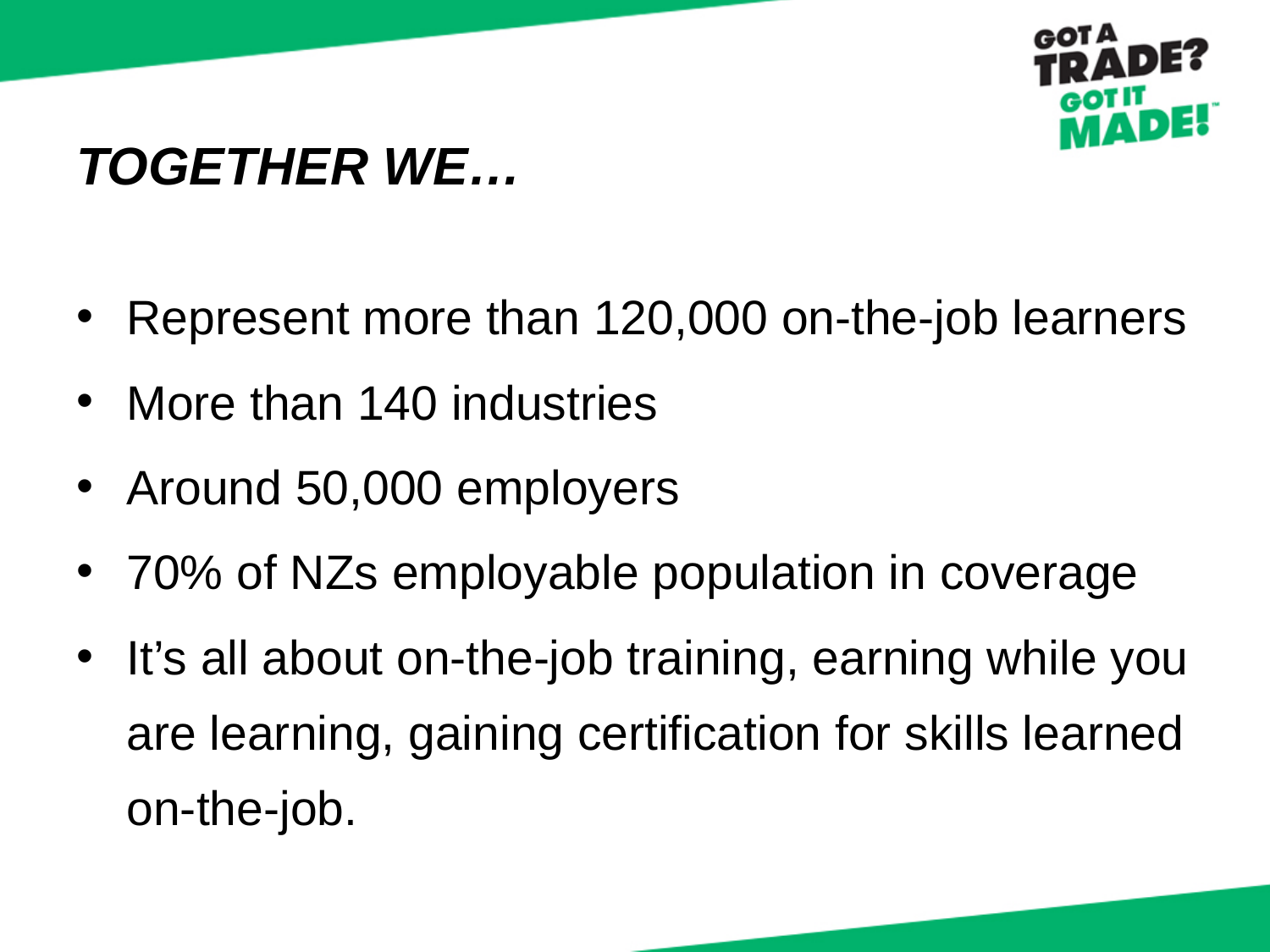

# TOGETHER WE…
Represent more than 120,000 on-the-job learners
More than 140 industries
Around 50,000 employers
70% of NZs employable population in coverage
It’s all about on-the-job training, earning while you are learning, gaining certification for skills learned on-the-job.